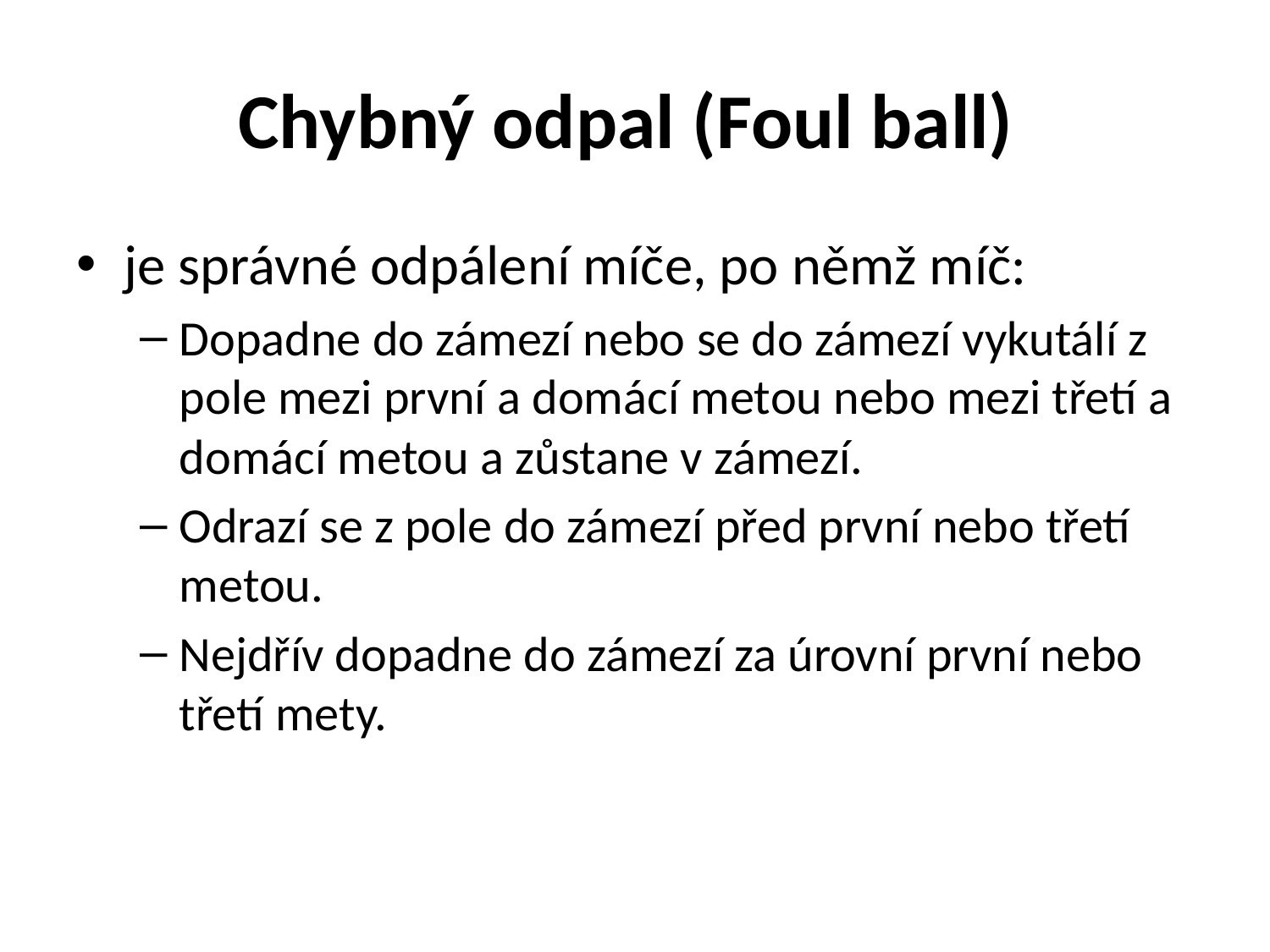

# Chybný odpal (Foul ball)
je správné odpálení míče, po němž míč:
Dopadne do zámezí nebo se do zámezí vykutálí z pole mezi první a domácí metou nebo mezi třetí a domácí metou a zůstane v zámezí.
Odrazí se z pole do zámezí před první nebo třetí metou.
Nejdřív dopadne do zámezí za úrovní první nebo třetí mety.